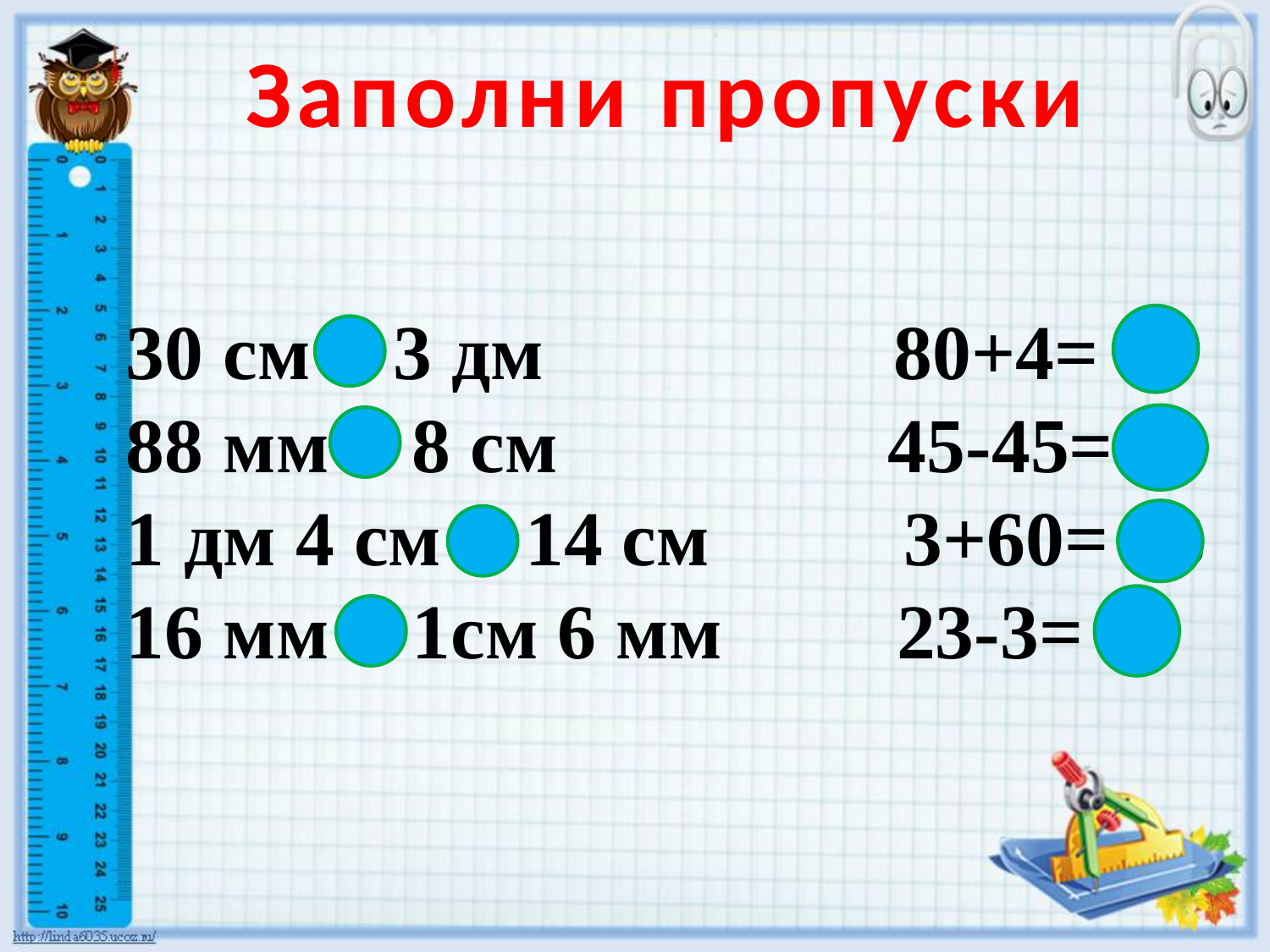

Заполни пропуски
30 см = 3 дм                  80+4= 84
88 мм > 8 см                 45-45= 0
1 дм 4 см = 14 см          3+60= 63
16 мм = 1см 6 мм         23-3= 20